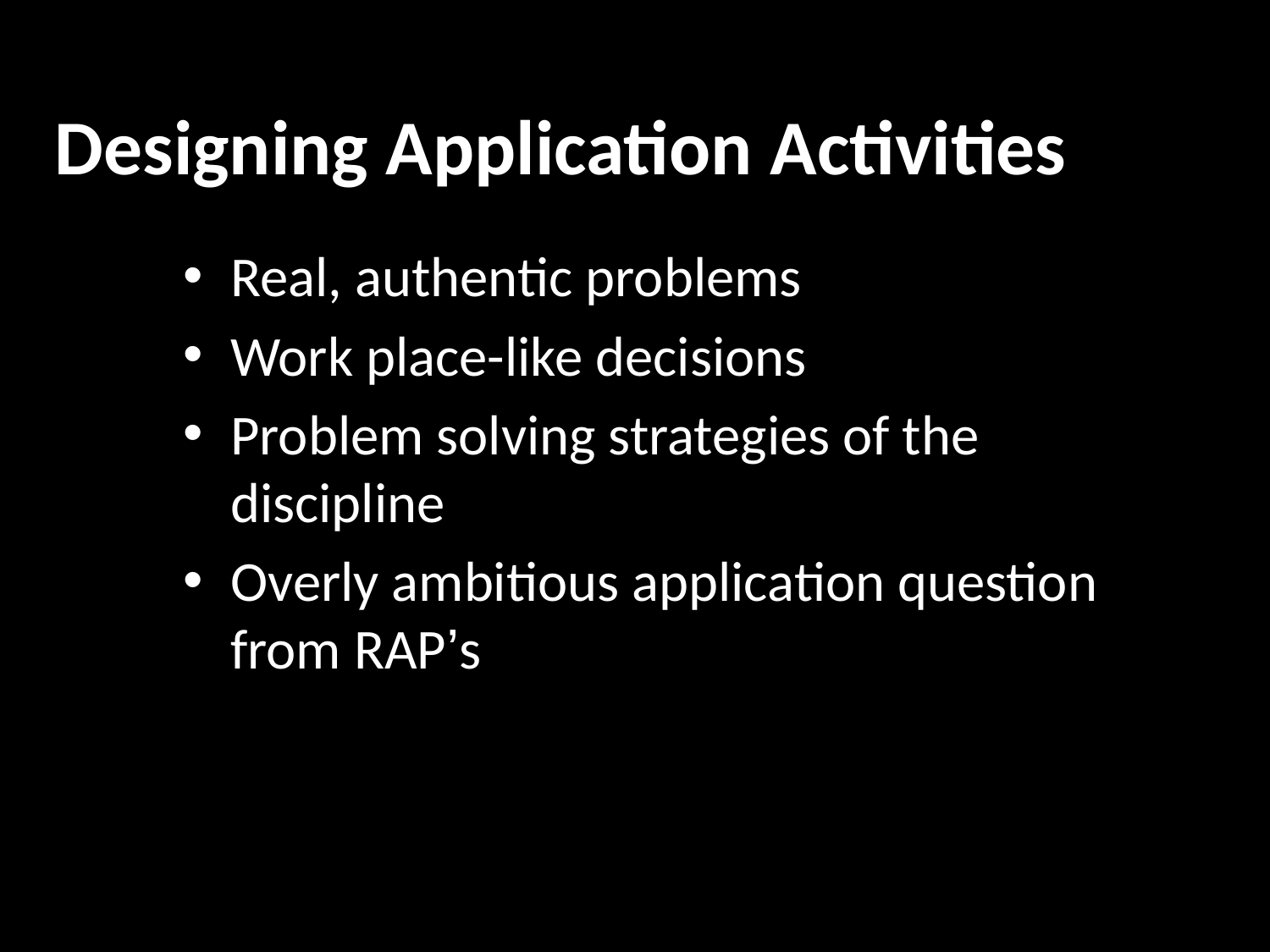

# Designing Application Activities
Real, authentic problems
Work place-like decisions
Problem solving strategies of the discipline
Overly ambitious application question from RAP’s